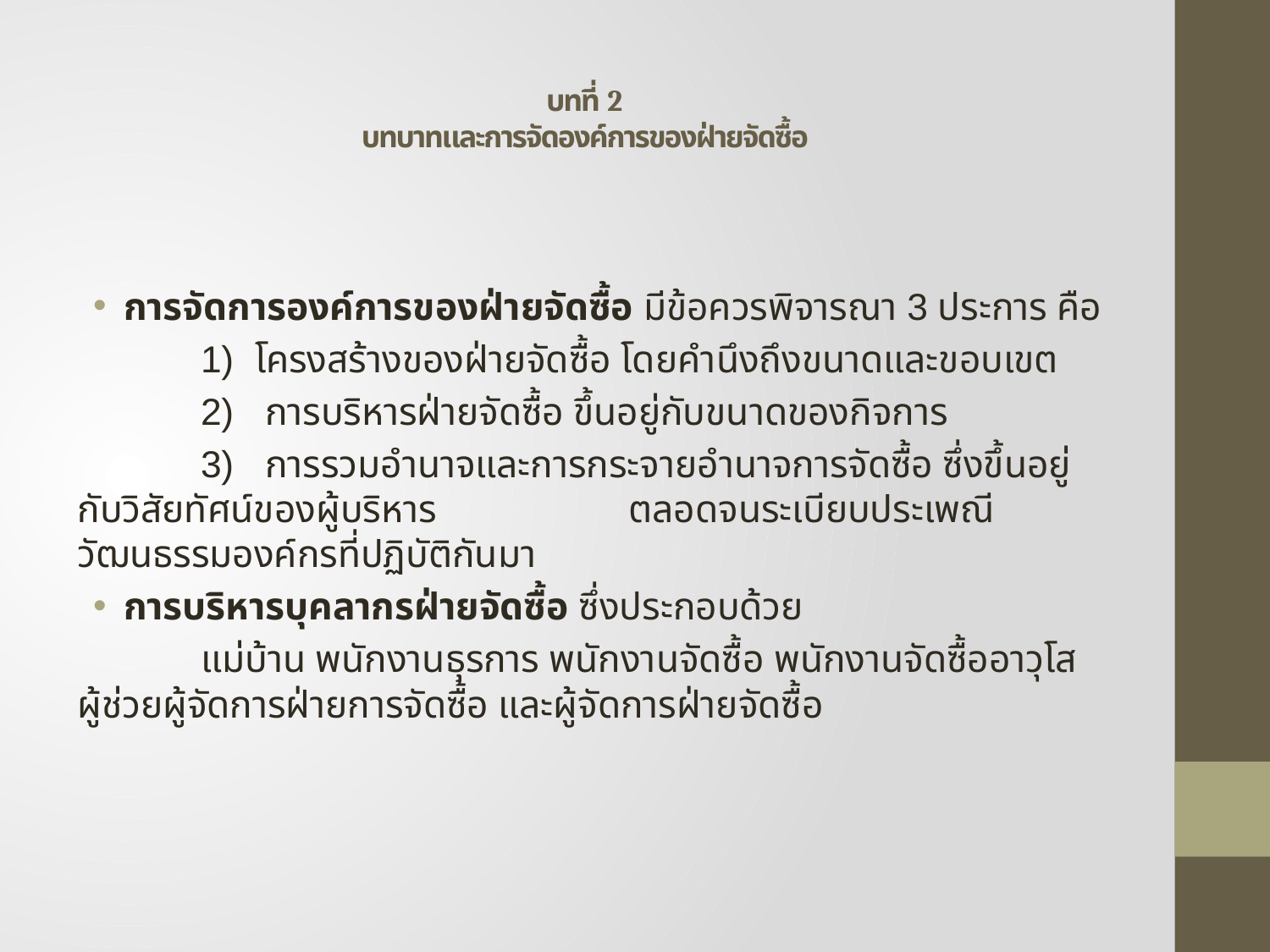

# บทที่ 2 บทบาทและการจัดองค์การของฝ่ายจัดซื้อ
การจัดการองค์การของฝ่ายจัดซื้อ มีข้อควรพิจารณา 3 ประการ คือ
	1)  โครงสร้างของฝ่ายจัดซื้อ โดยคำนึงถึงขนาดและขอบเขต
	2)   การบริหารฝ่ายจัดซื้อ ขึ้นอยู่กับขนาดของกิจการ
	3)   การรวมอำนาจและการกระจายอำนาจการจัดซื้อ ซึ่งขึ้นอยู่กับวิสัยทัศน์ของผู้บริหาร	  	      ตลอดจนระเบียบประเพณีวัฒนธรรมองค์กรที่ปฏิบัติกันมา
การบริหารบุคลากรฝ่ายจัดซื้อ ซึ่งประกอบด้วย
	แม่บ้าน พนักงานธุรการ พนักงานจัดซื้อ พนักงานจัดซื้ออาวุโส ผู้ช่วยผู้จัดการฝ่ายการจัดซื้อ และผู้จัดการฝ่ายจัดซื้อ